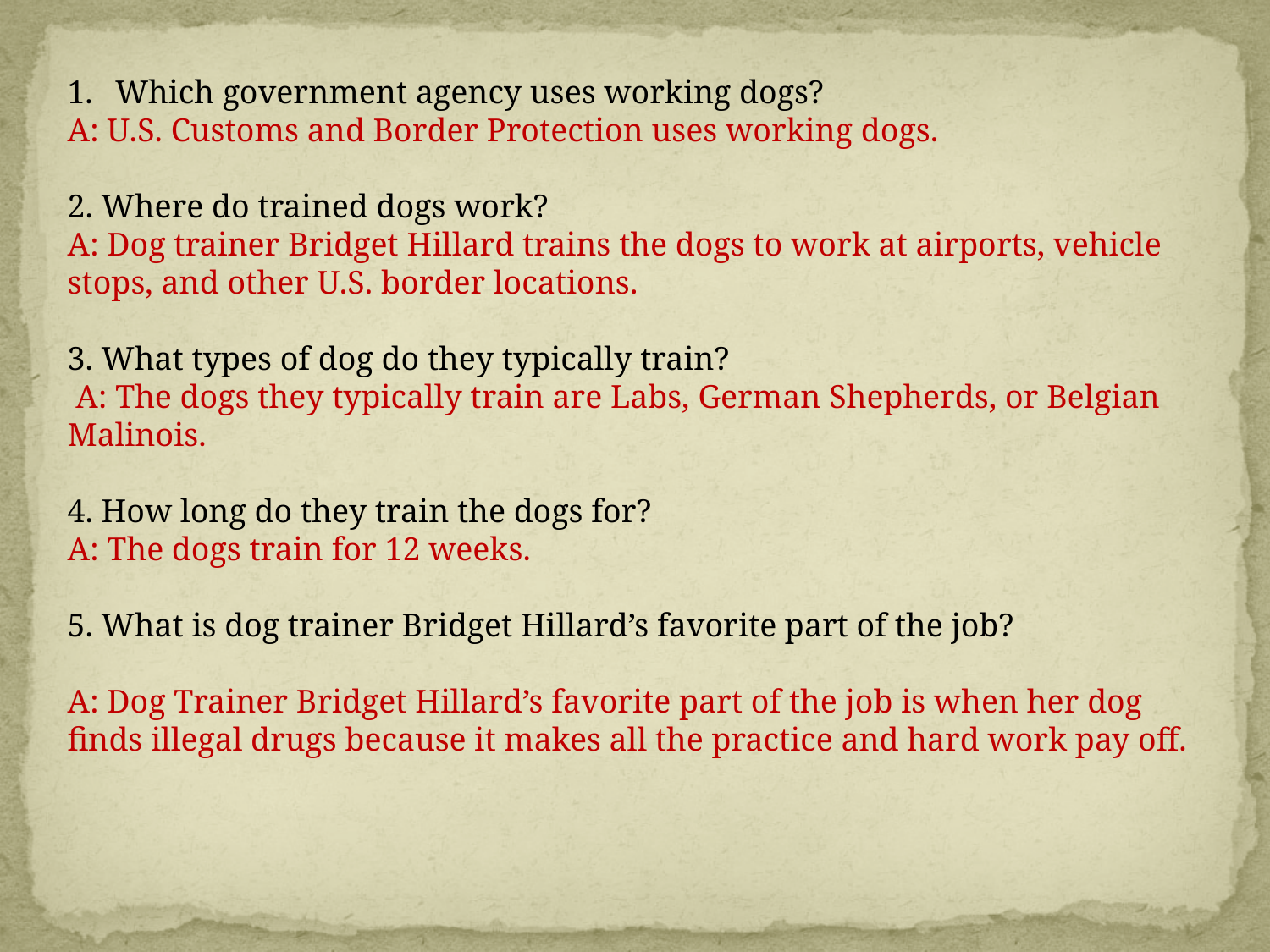

Which government agency uses working dogs?
A: U.S. Customs and Border Protection uses working dogs.

2. Where do trained dogs work?
A: Dog trainer Bridget Hillard trains the dogs to work at airports, vehicle stops, and other U.S. border locations.

3. What types of dog do they typically train?
 A: The dogs they typically train are Labs, German Shepherds, or Belgian Malinois.

4. How long do they train the dogs for?
A: The dogs train for 12 weeks.

5. What is dog trainer Bridget Hillard’s favorite part of the job?

A: Dog Trainer Bridget Hillard’s favorite part of the job is when her dog finds illegal drugs because it makes all the practice and hard work pay off.